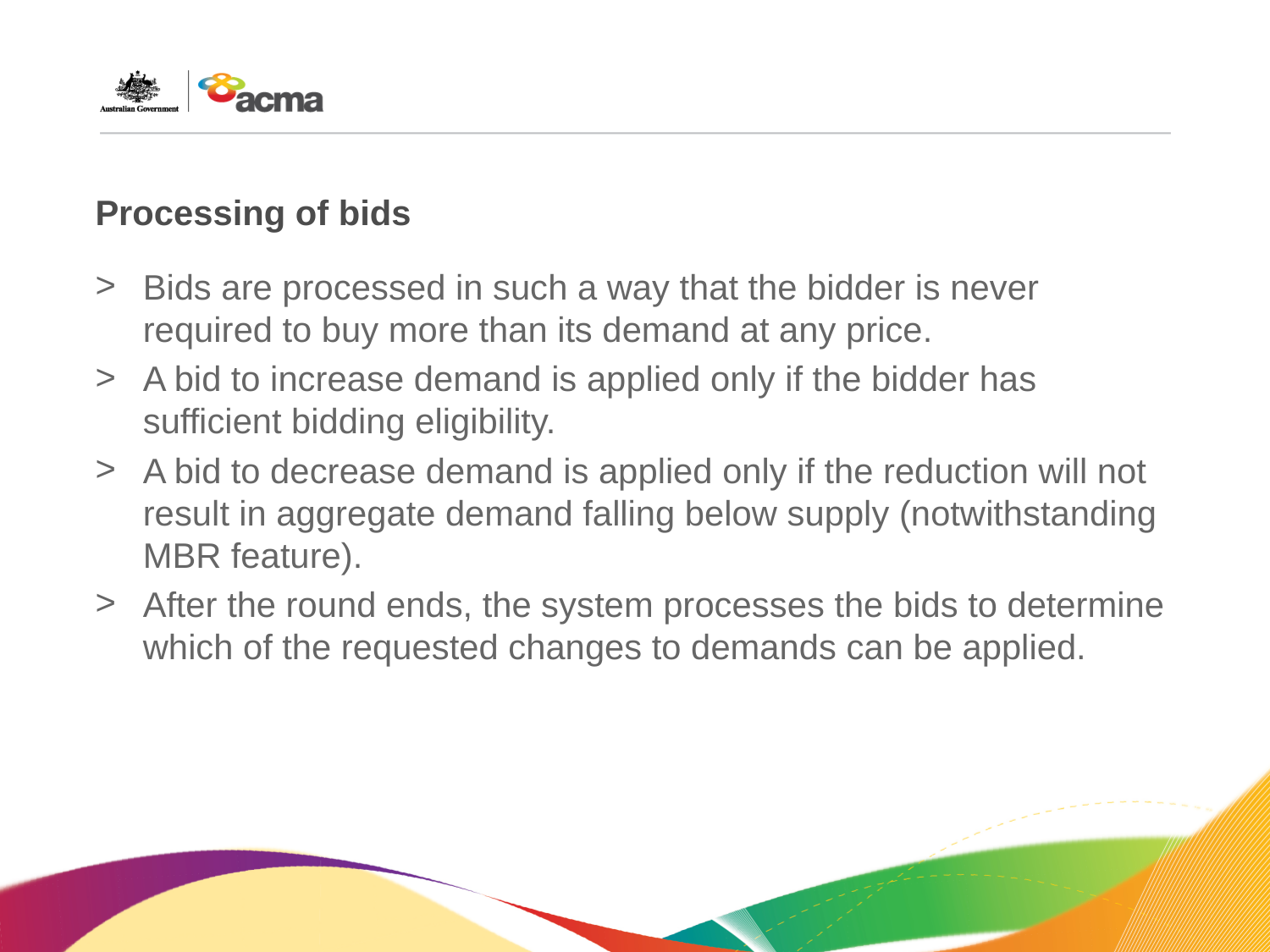

# Processing of bids
Bids are processed in such a way that the bidder is never required to buy more than its demand at any price.
A bid to increase demand is applied only if the bidder has sufficient bidding eligibility.
A bid to decrease demand is applied only if the reduction will not result in aggregate demand falling below supply (notwithstanding MBR feature).
After the round ends, the system processes the bids to determine which of the requested changes to demands can be applied.